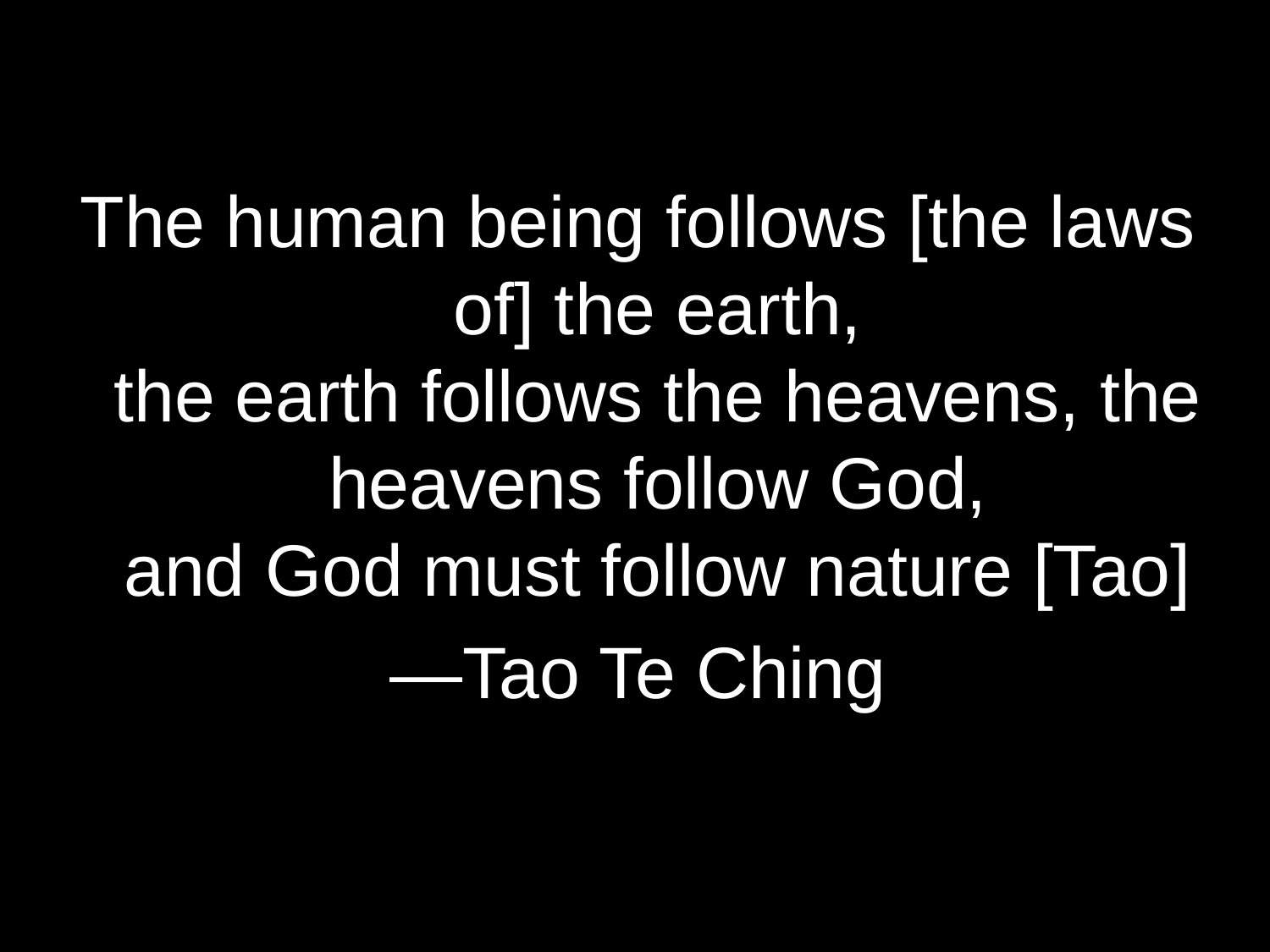

#

The human being follows [the laws of] the earth,
the earth follows the heavens, the heavens follow God,
and God must follow nature [Tao]
―Tao Te Ching

http://www.youtube.com/watch?v=Fh9Q_TPyOQE